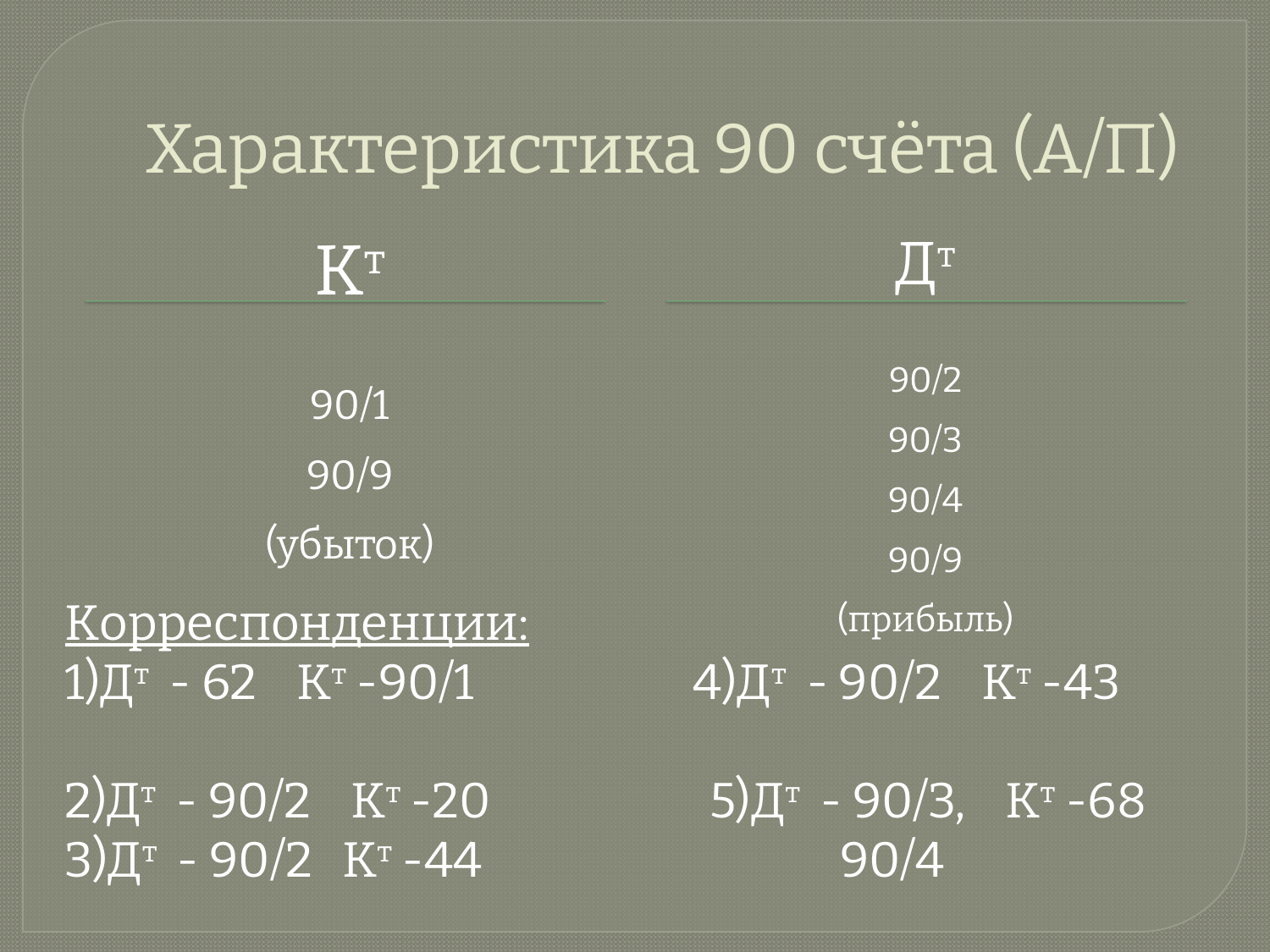

# Характеристика 90 счёта (А/П)
Кт

90/1
90/9
(убыток)
Дт

90/2
90/3
90/4
90/9
(прибыль)
Корреспонденции:
1)Дт  - 62    Кт -90/1                      4)Дт  - 90/2    Кт -43
2)Дт  - 90/2    Кт -20                      5)Дт  - 90/3,    Кт -68
3)Дт  - 90/2   Кт -44                                    90/4